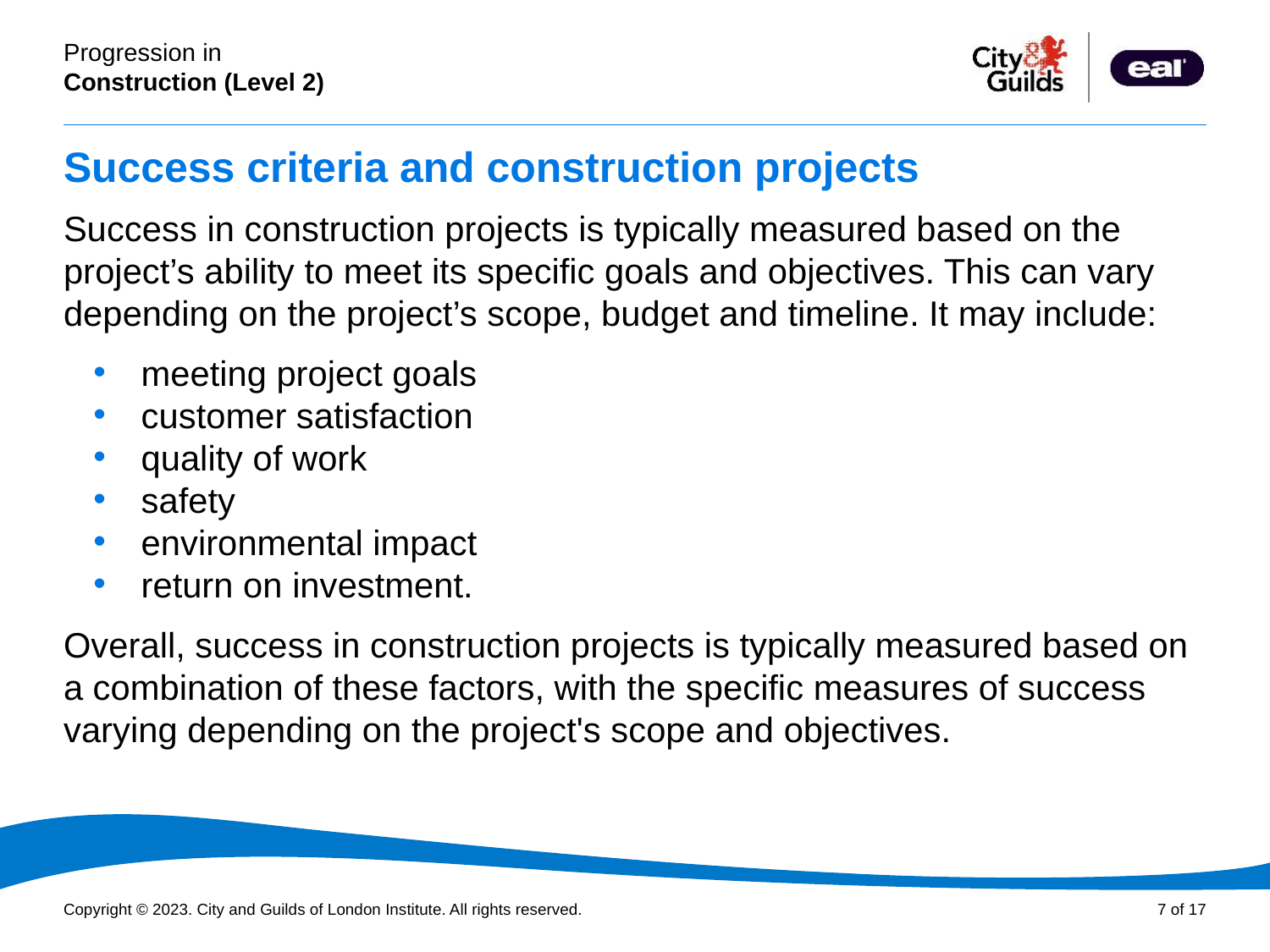

# Success criteria and construction projects
Success in construction projects is typically measured based on the project’s ability to meet its specific goals and objectives. This can vary depending on the project’s scope, budget and timeline. It may include:
meeting project goals
customer satisfaction
quality of work
safety
environmental impact
return on investment.
Overall, success in construction projects is typically measured based on a combination of these factors, with the specific measures of success varying depending on the project's scope and objectives.